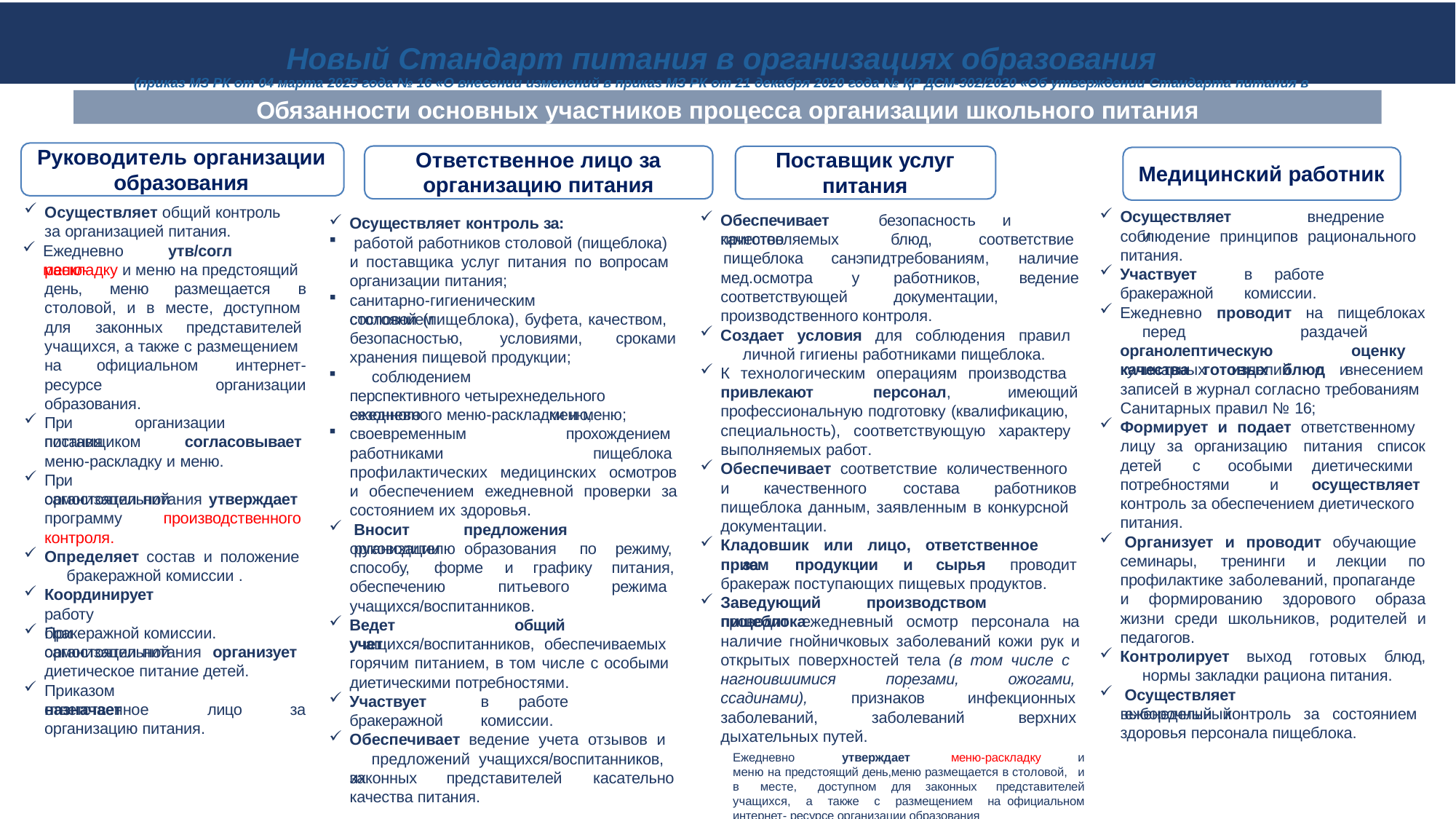

# Новый Стандарт питания в организациях образования
(приказ МЗ РК от 04 марта 2025 года № 16 «О внесении изменений в приказ МЗ РК от 21 декабря 2020 года № ҚР ДСМ-302/2020 «Об утверждении Стандарта питания в организациях здравоохранения и образования»)
Обязанности основных участников процесса организации школьного питания
Руководитель организации образования
Осуществляет общий контроль
за организацией питания.

Ответственное лицо за организацию питания
Поставщик услуг питания

Медицинский работник
Осуществляет	внедрение	и
Обеспечивает	безопасность	и	качество
Осуществляет контроль за:
соблюдение принципов рационального питания.
приготовляемых	блюд,
соответствие
работой работников столовой (пищеблока)
Ежедневно	утв/согл	меню-
пищеблока	санэпидтребованиям,	наличие
ведение
и поставщика услуг питания по вопросам организации питания;
раскладку и меню на предстоящий
Участвует	в	работе	бракеражной 	комиссии.
мед.осмотра	у	работников, соответствующей		документации,
день,	меню	размещается	в
санитарно-гигиеническим	состоянием
столовой, и в месте, доступном
Ежедневно проводит на пищеблоках 	перед  раздачей  органолептическую 	оценку  качества  готовых  блюд  и
производственного контроля.
столовой (пищеблока), буфета, качеством,
для	законных	представителей
Создает  условия  для  соблюдения  правил 	личной гигиены работниками пищеблока.
К технологическим операциям производства
безопасностью,	условиями,	сроками
учащихся, а также с размещением
хранения пищевой продукции;
на	официальном
интернет-
организации
кулинарных	изделий	с	внесением
	соблюдением		перспективного четырехнедельного	сезонного	меню,
ресурсе
записей в журнал согласно требованиям Санитарных правил № 16;
привлекают	персонал,	имеющий
образования.
профессиональную подготовку (квалификацию,
ежедневного меню-раскладки и меню;
При	организации	питания
Формирует и подает ответственному
специальность),  соответствующую  характеру выполняемых работ.
Обеспечивает соответствие количественного
своевременным работниками
прохождением пищеблока
поставщиком	согласовывает
лицу за организацию
питания список диетическими осуществляет
меню-раскладку и меню.
детей	с	особыми
профилактических медицинских осмотров и обеспечением ежедневной проверки за состоянием их здоровья.
При	самостоятельной
потребностями	и
и	качественного	состава	работников
организации питания утверждает
контроль за обеспечением диетического питания.
Организует и проводит обучающие
пищеблока данным, заявленным в конкурсной документации.
программу	производственного
контроля.
Вносит	предложения	руководителю
Кладовшик  или  лицо,  ответственное	за
организации	образования	по
режиму, питания, режима
Определяет состав и положение 	бракеражной комиссии .
семинары,	тренинги	и	лекции	по
прием	продукции	и	сырья	проводит
способу,	форме	и	графику
профилактике заболеваний, пропаганде
бракераж поступающих пищевых продуктов.
обеспечению	питьевого
Координирует	работу 	бракеражной комиссии.
и  формированию  здорового  образа жизни среди школьников, родителей и педагогов.
Контролирует  выход  готовых  блюд, 	нормы закладки рациона питания.
Заведующий	производством	пищеблока
учащихся/воспитанников.
проводит ежедневный осмотр персонала на наличие гнойничковых заболеваний кожи рук и открытых поверхностей тела (в том числе с
Ведет	общий	учет
При	самостоятельной
учащихся/воспитанников, обеспечиваемых
организации питания организует
диетическое питание детей.
горячим питанием, в том числе с особыми диетическими потребностями.
нагноившимися ссадинами),
заболеваний,
порезами,
признаков
ожогами,
инфекционных
Приказом	назначает
Осуществляет	еженедельный
Участвует	в	работе	бракеражной 	комиссии.
ответственное	лицо	за
выборочный  контроль  за  состоянием здоровья персонала пищеблока.
заболеваний
верхних
организацию питания.
дыхательных путей.
Обеспечивает ведение учета отзывов и 	предложений учащихся/воспитанников, их
.

Ежедневно	утверждает	меню-раскладку и меню на предстоящий день,меню размещается в столовой, и в месте, доступном для законных	представителей учащихся, а также с размещением на	официальном интернет- ресурсе организации образования

законных	представителей	касательно
качества питания.